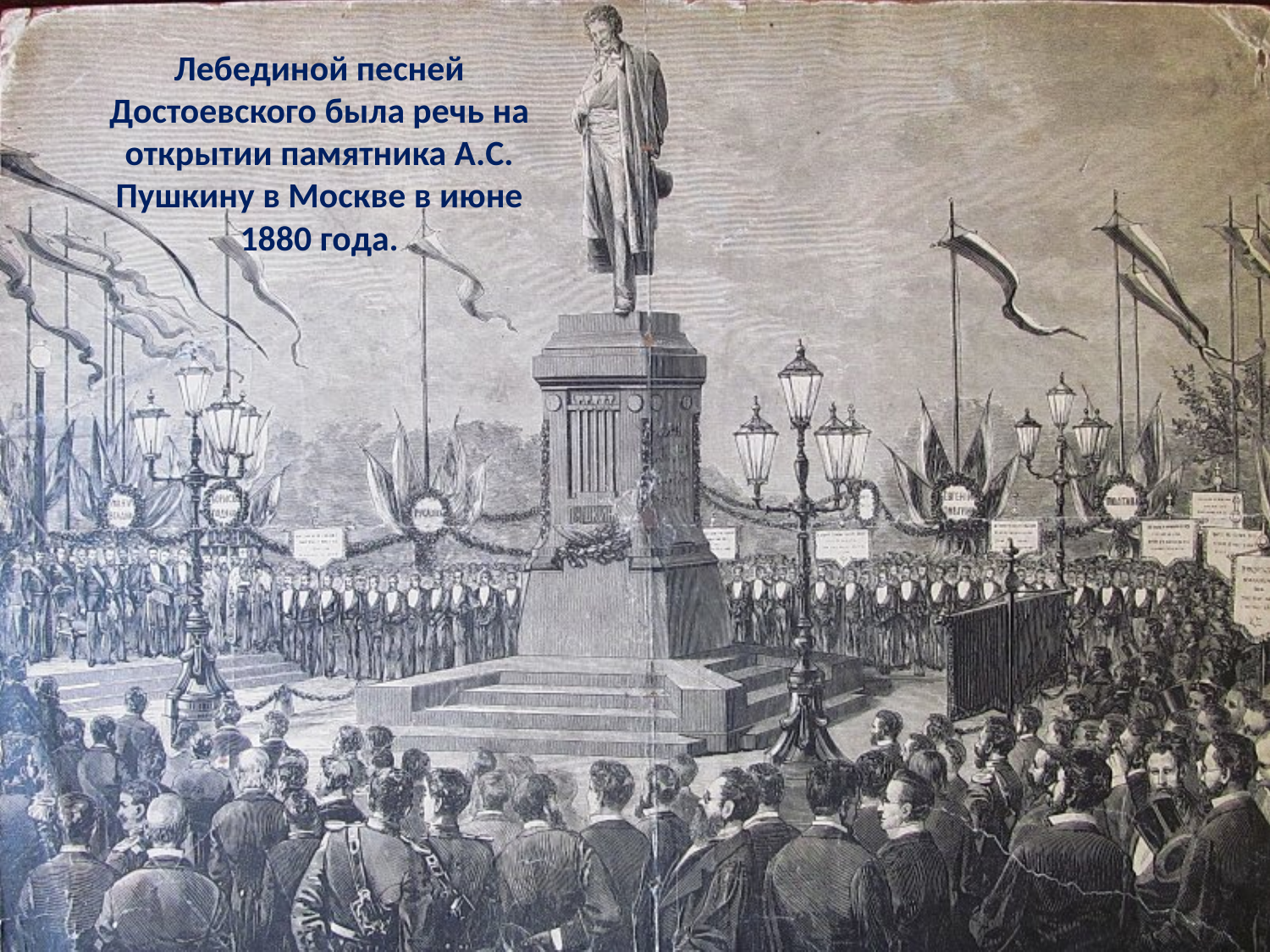

# Лебединой песней Достоевского была речь на открытии памятника А.С. Пушкину в Москве в июне 1880 года.